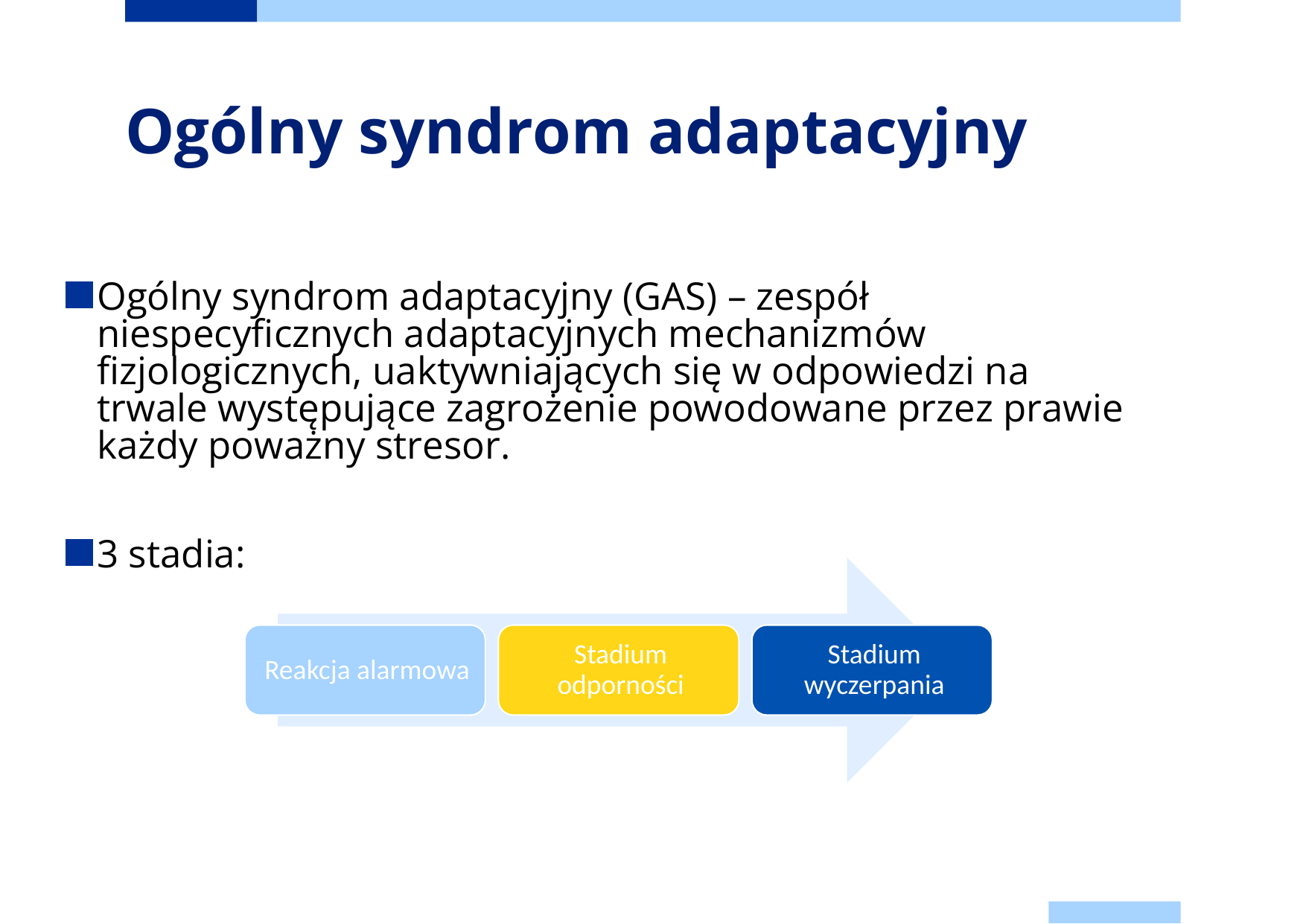

# Ogólny syndrom adaptacyjny
Ogólny syndrom adaptacyjny (GAS) – zespół niespecyficznych adaptacyjnych mechanizmów fizjologicznych, uaktywniających się w odpowiedzi na trwale występujące zagrożenie powodowane przez prawie każdy poważny stresor.

3 stadia:

Reakcja alarmowa
Stadium odporności
Stadium wyczerpania